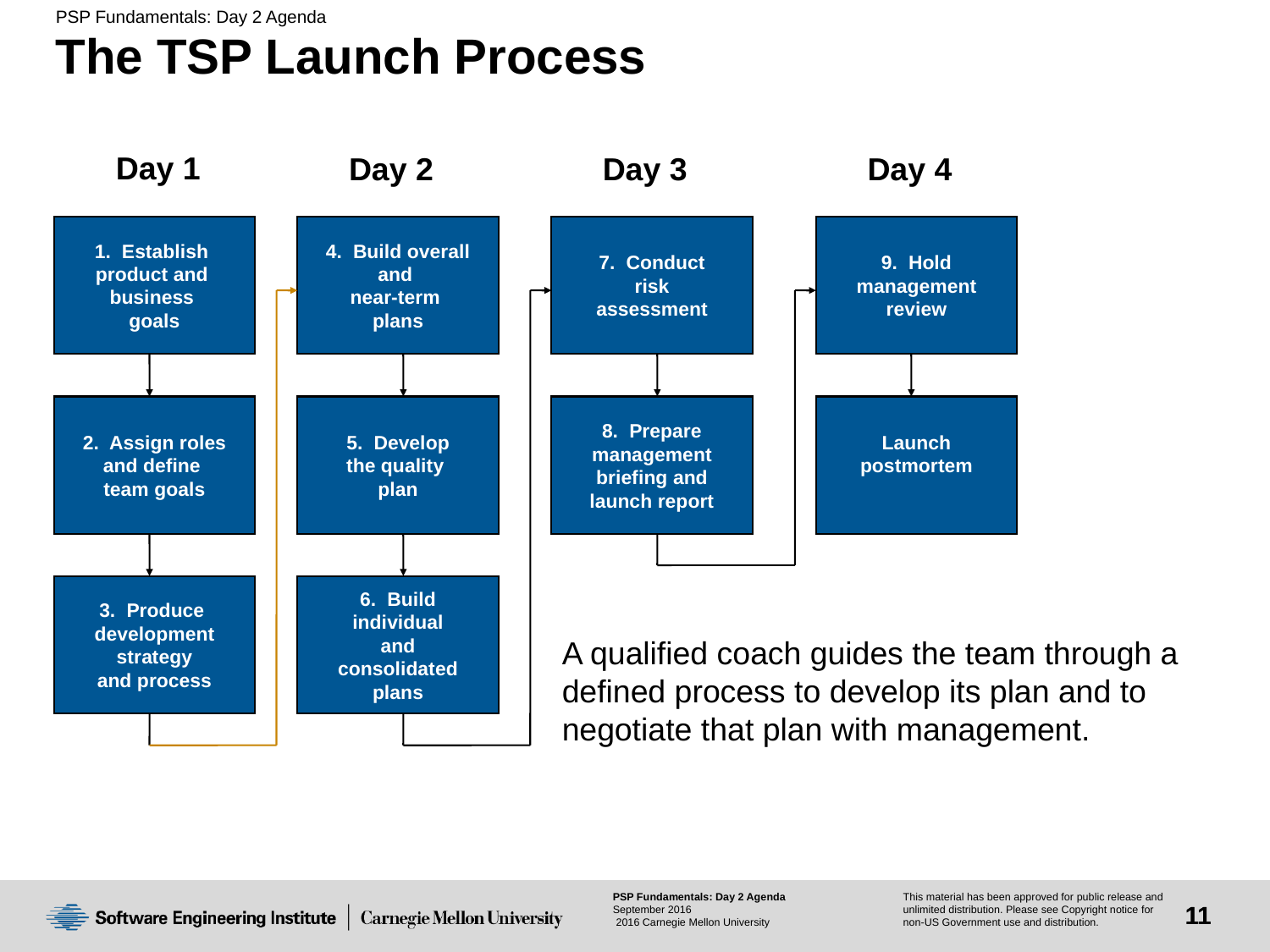

# The TSP Launch Process
Day 1
Day 2
Day 3
Day 4

1.  Establish
product and
business
goals

4.  Build overall
and
near-term
plans
7.  Conduct
risk
assessment

9.  Hold
management
review

2.  Assign roles
and define
team goals

5.  Develop
the quality
plan

8.  Prepare
management
briefing and
launch report

Launch
postmortem

3.  Produce
development
strategy
and process

6.  Build
individual
and
consolidated
plans

A qualified coach guides the team through a defined process to develop its plan and to negotiate that plan with management.